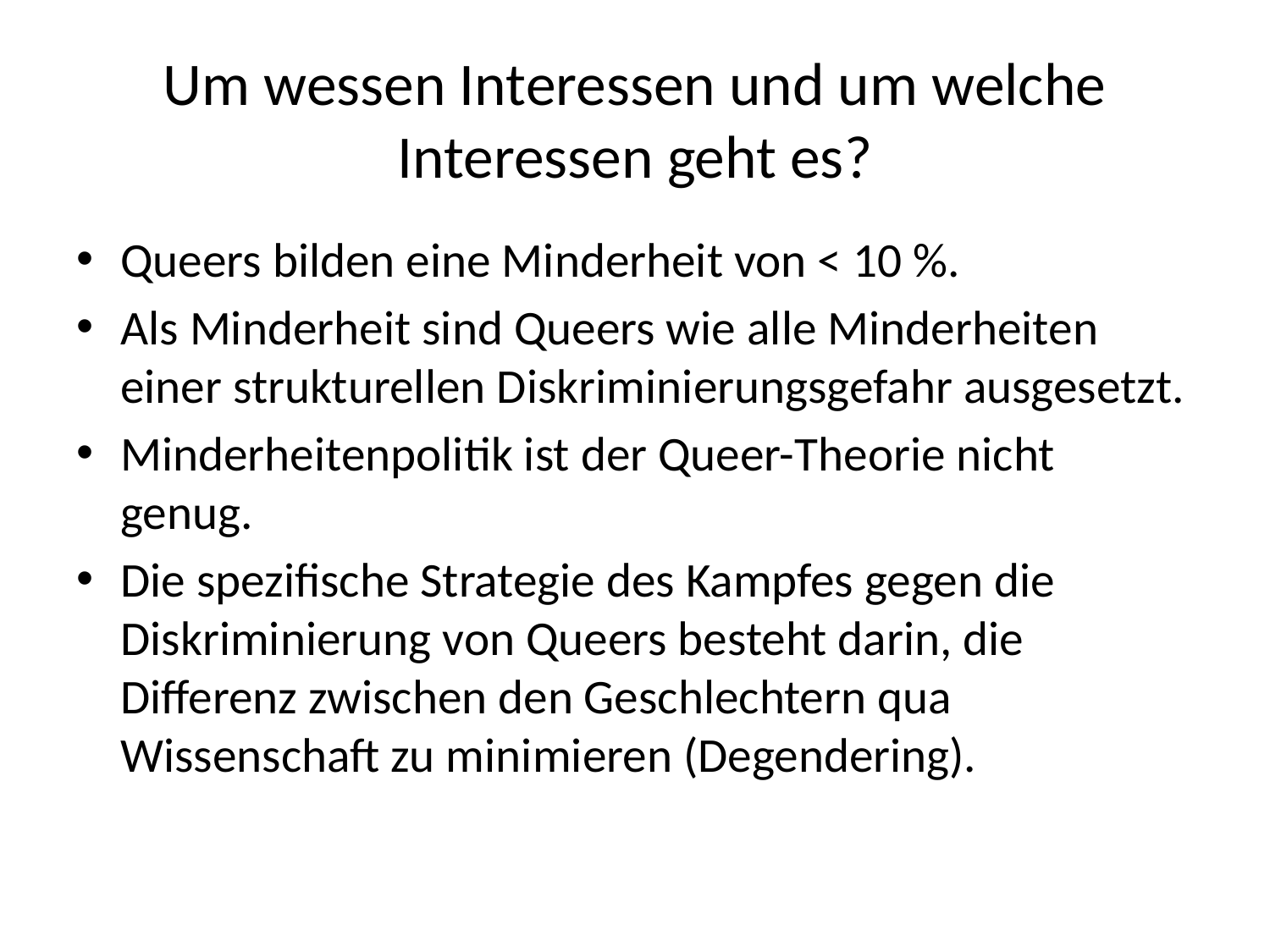

# Um wessen Interessen und um welche Interessen geht es?
Queers bilden eine Minderheit von < 10 %.
Als Minderheit sind Queers wie alle Minderheiten einer strukturellen Diskriminierungsgefahr ausgesetzt.
Minderheitenpolitik ist der Queer-Theorie nicht genug.
Die spezifische Strategie des Kampfes gegen die Diskriminierung von Queers besteht darin, die Differenz zwischen den Geschlechtern qua Wissenschaft zu minimieren (Degendering).